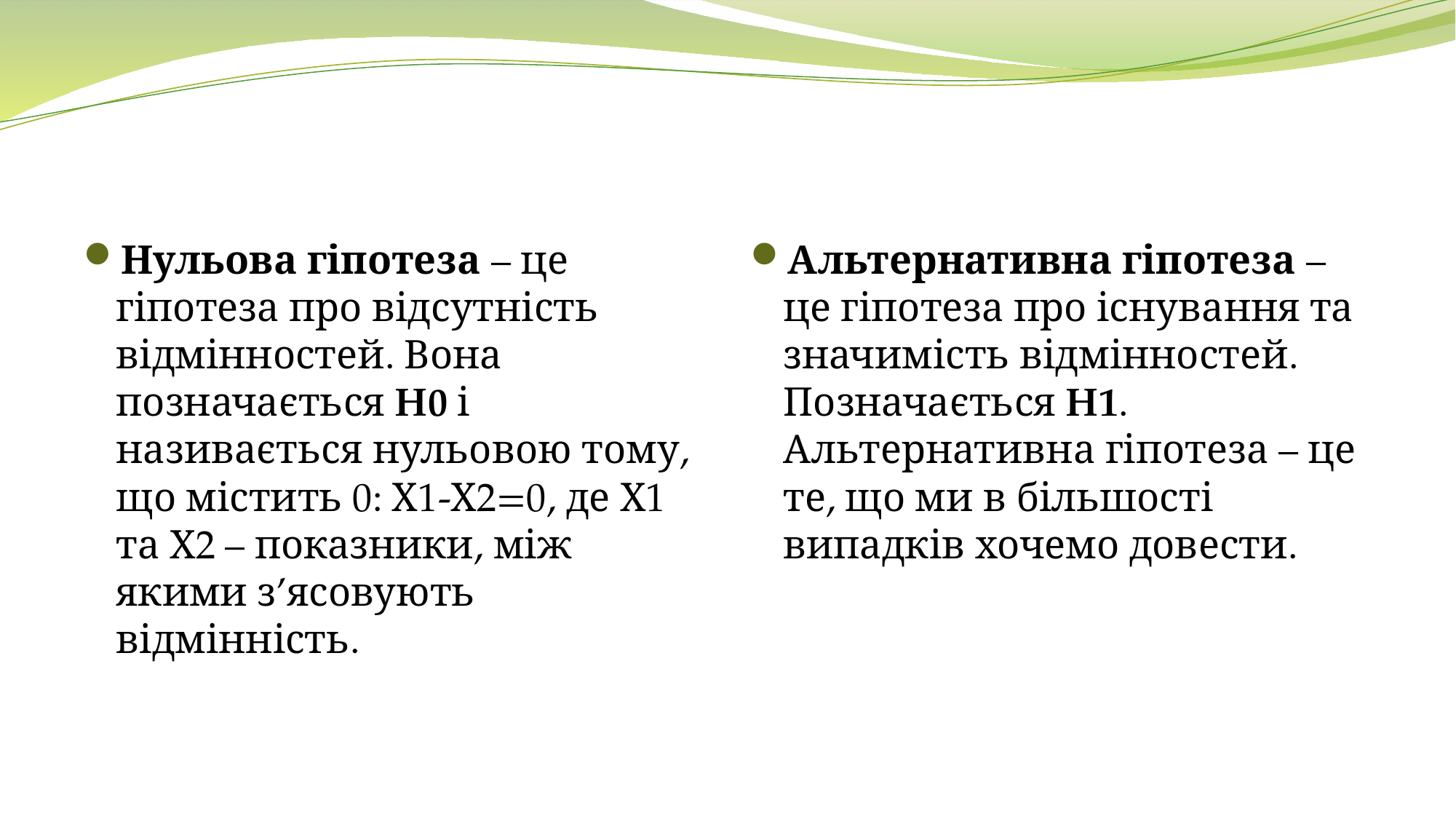

Нульова гіпотеза – це гіпотеза про відсутність відмінностей. Вона позначається H0 і називається нульовою тому, що містить 0: Х1-Х2=0, де Х1 та Х2 – показники, між якими з’ясовують відмінність.
Альтернативна гіпотеза – це гіпотеза про існування та значимість відмінностей. Позначається H1. Альтернативна гіпотеза – це те, що ми в більшості випадків хочемо довести.